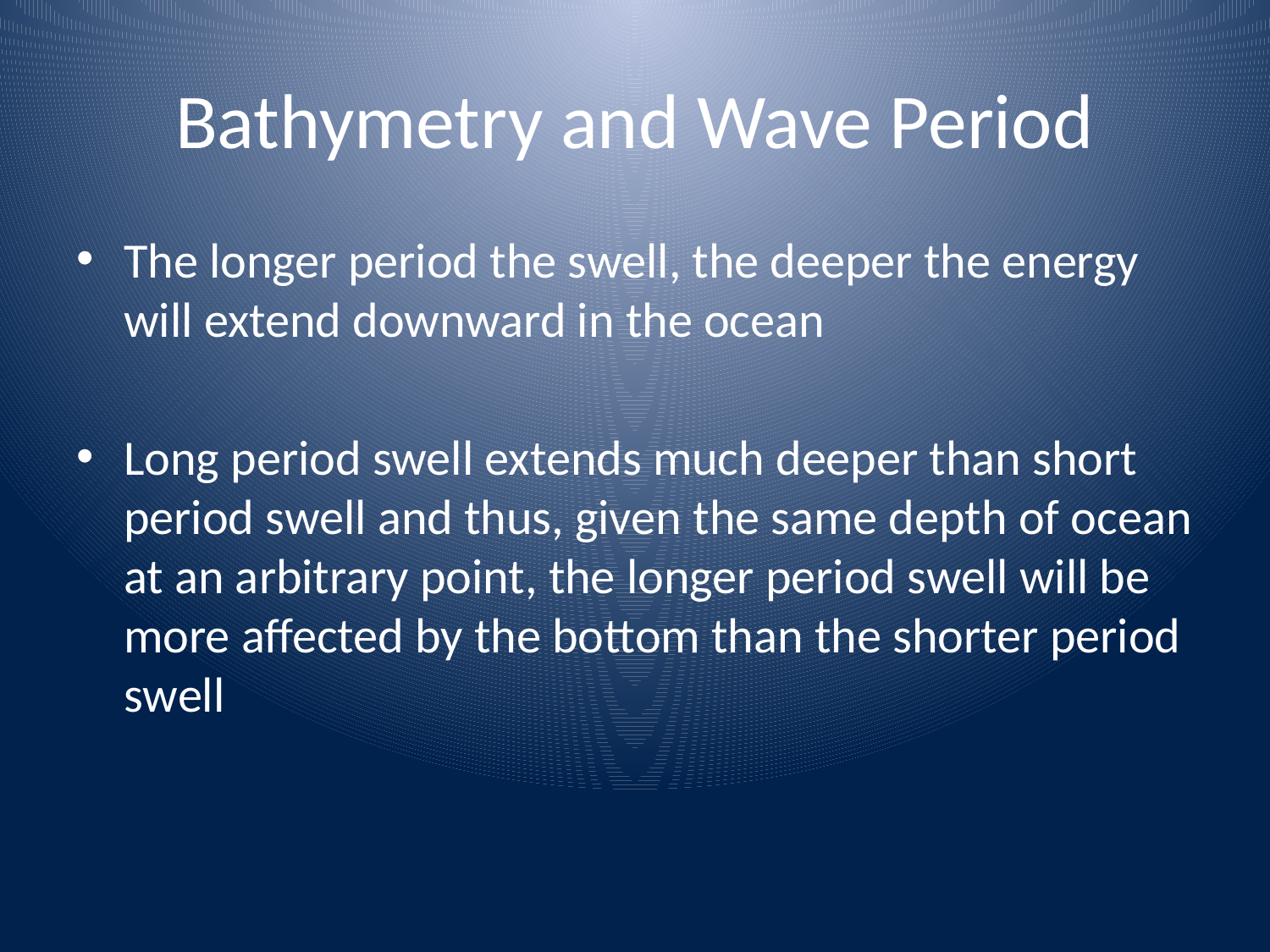

# Bathymetry and Wave Period
The longer period the swell, the deeper the energy will extend downward in the ocean

Long period swell extends much deeper than short period swell and thus, given the same depth of ocean at an arbitrary point, the longer period swell will be more affected by the bottom than the shorter period swell